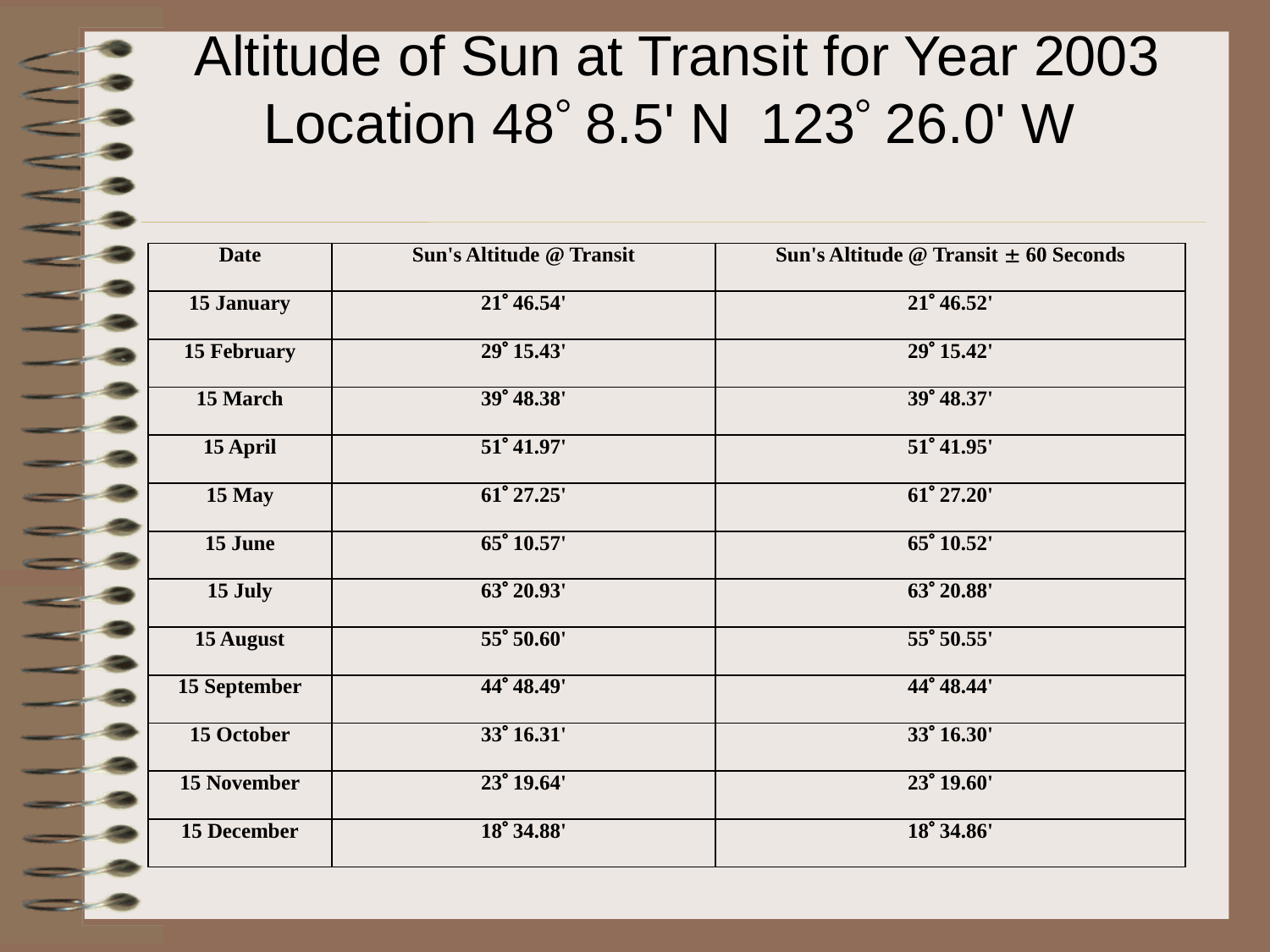

# Altitude of Sun at Transit for Year 2003 Location 48° 8.5' N  123° 26.0' W
| Date | Sun's Altitude @ Transit | Sun's Altitude @ Transit ± 60 Seconds |
| --- | --- | --- |
| 15 January | 21° 46.54' | 21° 46.52' |
| 15 February | 29° 15.43' | 29° 15.42' |
| 15 March | 39° 48.38' | 39° 48.37' |
| 15 April | 51° 41.97' | 51° 41.95' |
| 15 May | 61° 27.25' | 61° 27.20' |
| 15 June | 65° 10.57' | 65° 10.52' |
| 15 July | 63° 20.93' | 63° 20.88' |
| 15 August | 55° 50.60' | 55° 50.55' |
| 15 September | 44° 48.49' | 44° 48.44' |
| 15 October | 33° 16.31' | 33° 16.30' |
| 15 November | 23° 19.64' | 23° 19.60' |
| 15 December | 18° 34.88' | 18° 34.86' |